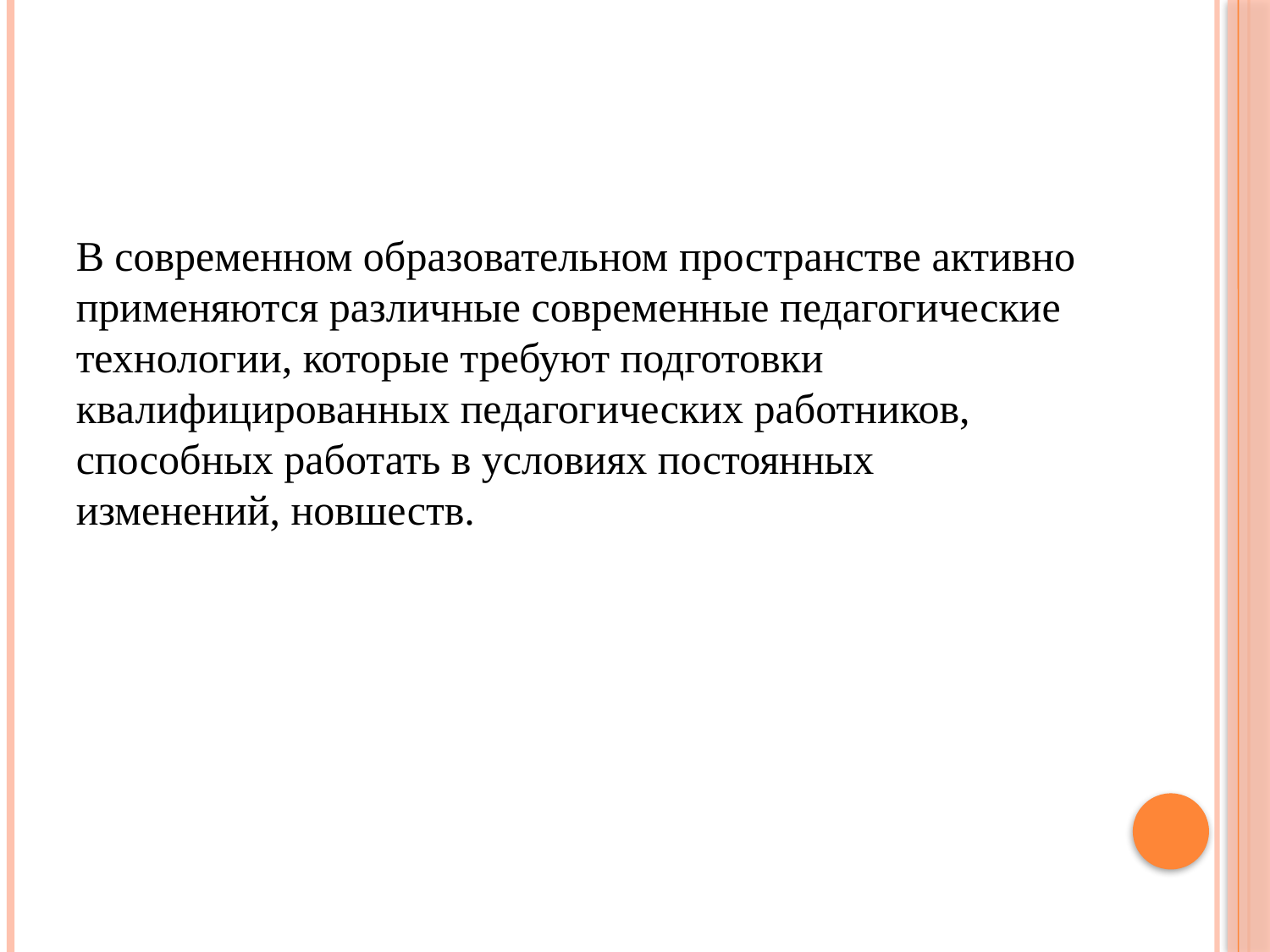

#
В современном образовательном пространстве активно применяются различные современные педагогические технологии, которые требуют подготовки квалифицированных педагогических работников, способных работать в условиях постоянных изменений, новшеств.